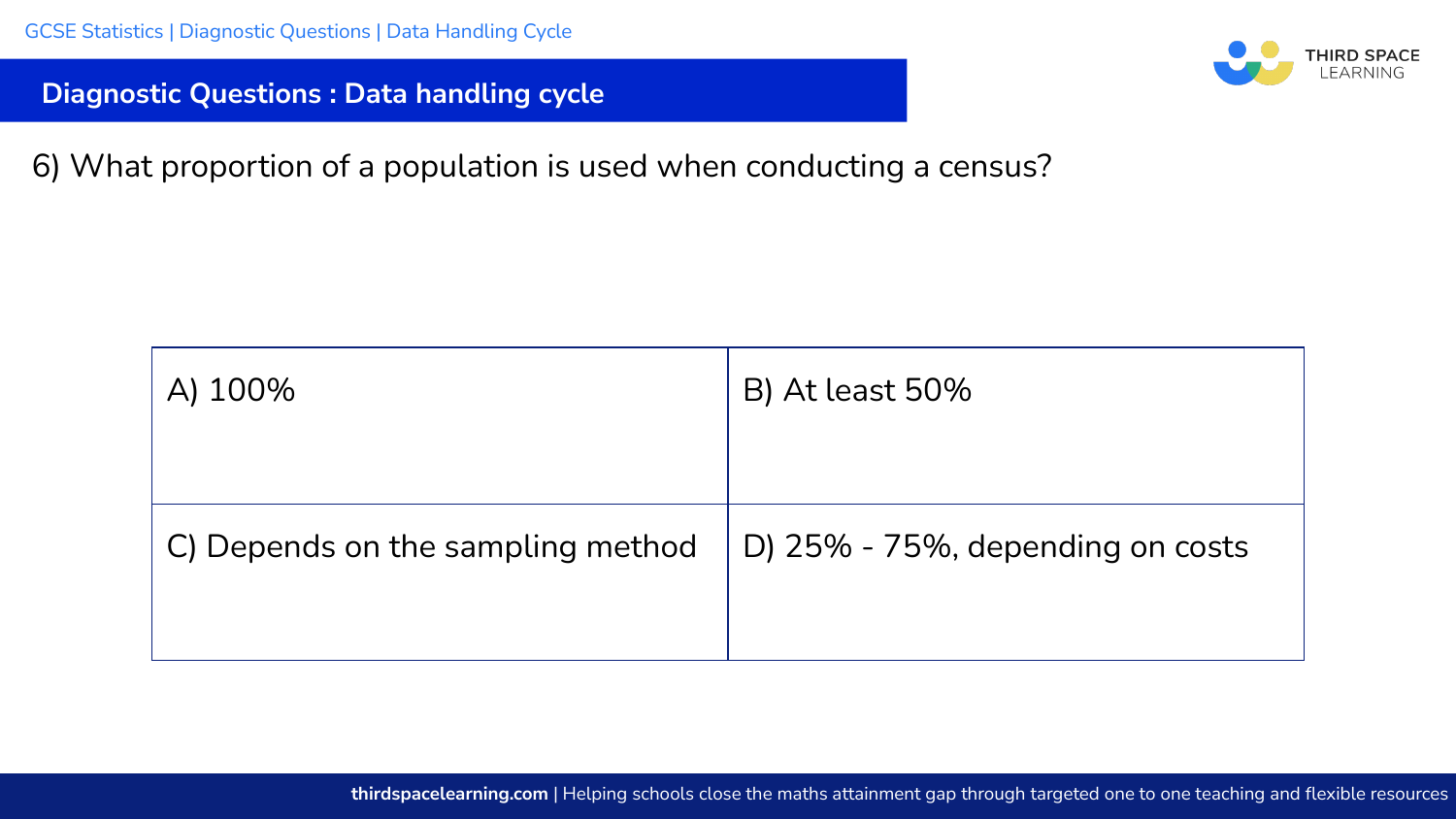

Diagnostic Questions : Data handling cycle
| 6) What proportion of a population is used when conducting a census? |
| --- |
| A) 100% | B) At least 50% |
| --- | --- |
| C) Depends on the sampling method | D) 25% - 75%, depending on costs |